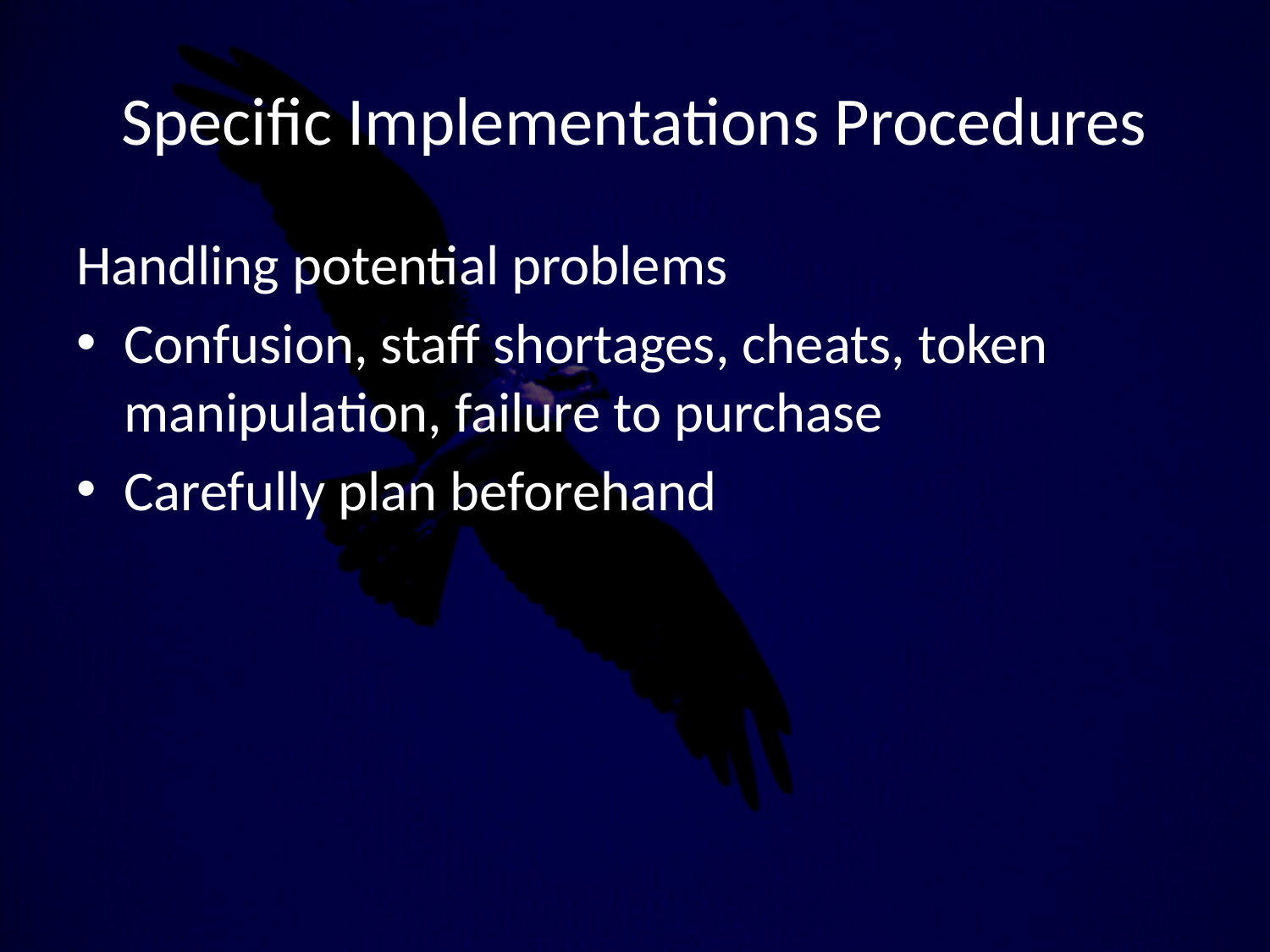

# Specific Implementations Procedures
Handling potential problems
Confusion, staff shortages, cheats, token manipulation, failure to purchase
Carefully plan beforehand